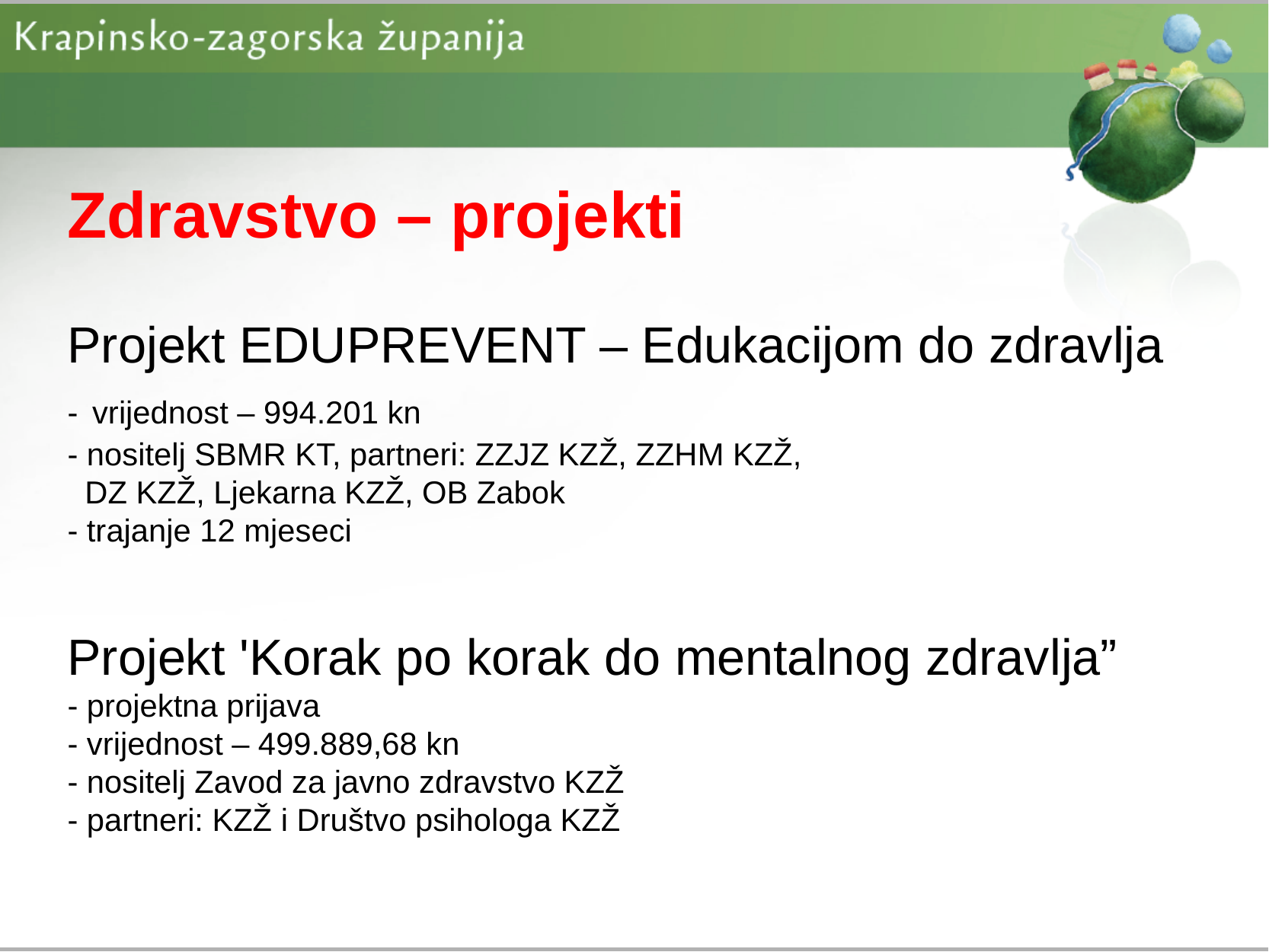

# Zdravstvo – projekti Projekt EDUPREVENT – Edukacijom do zdravlja - vrijednost – 994.201 kn - nositelj SBMR KT, partneri: ZZJZ KZŽ, ZZHM KZŽ, DZ KZŽ, Ljekarna KZŽ, OB Zabok - trajanje 12 mjeseci Projekt 'Korak po korak do mentalnog zdravlja” - projektna prijava - vrijednost – 499.889,68 kn - nositelj Zavod za javno zdravstvo KZŽ - partneri: KZŽ i Društvo psihologa KZŽ